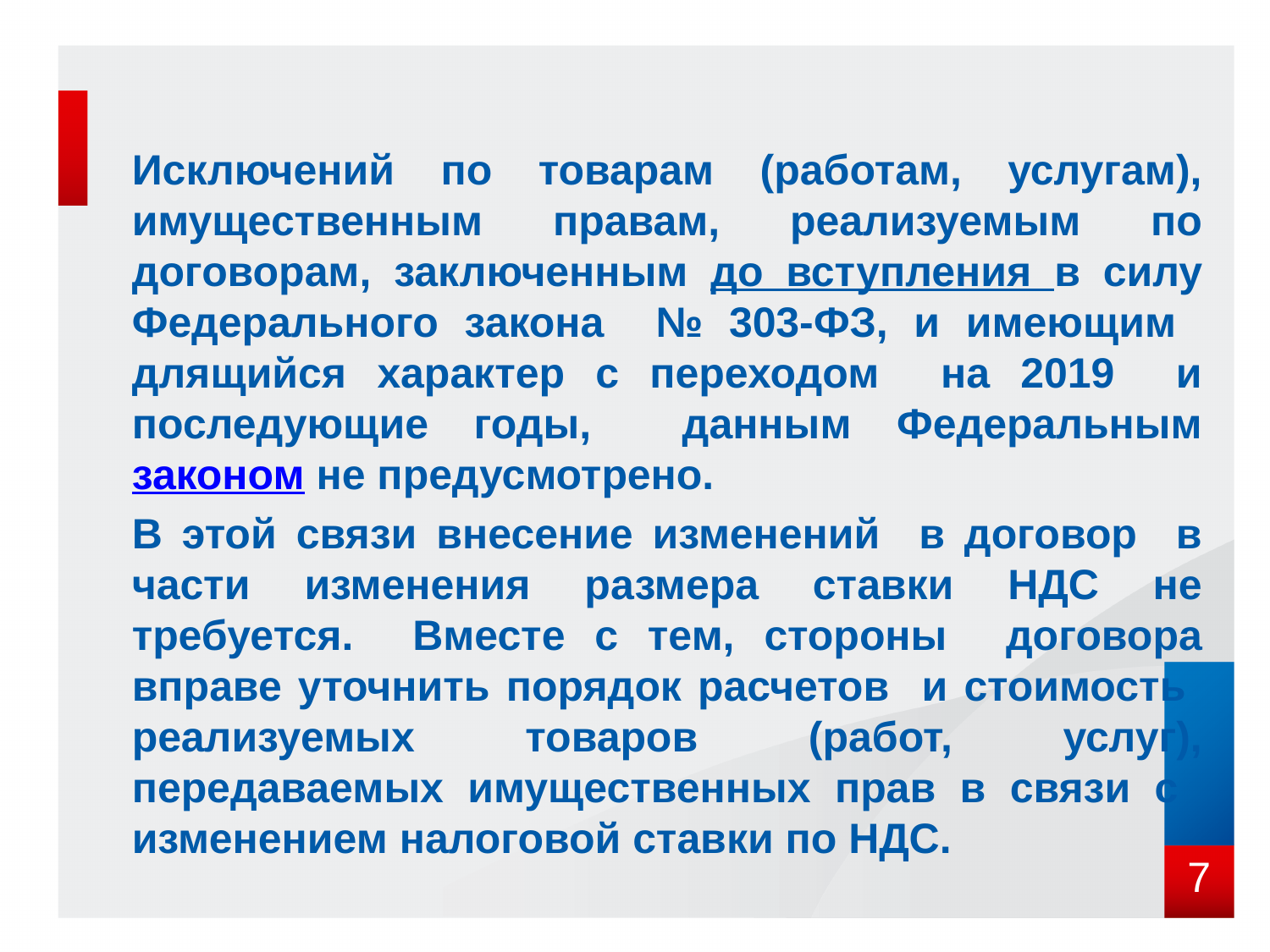

#
Исключений по товарам (работам, услугам), имущественным правам, реализуемым по договорам, заключенным до вступления в силу Федерального закона  № 303-ФЗ, и имеющим  длящийся характер с переходом  на 2019  и последующие годы,  данным Федеральным законом не предусмотрено.
В этой связи внесение изменений  в договор  в части изменения размера ставки НДС не требуется.  Вместе с тем, стороны  договора вправе уточнить порядок расчетов  и стоимость  реализуемых товаров (работ, услуг), передаваемых имущественных прав в связи с  изменением налоговой ставки по НДС.

7